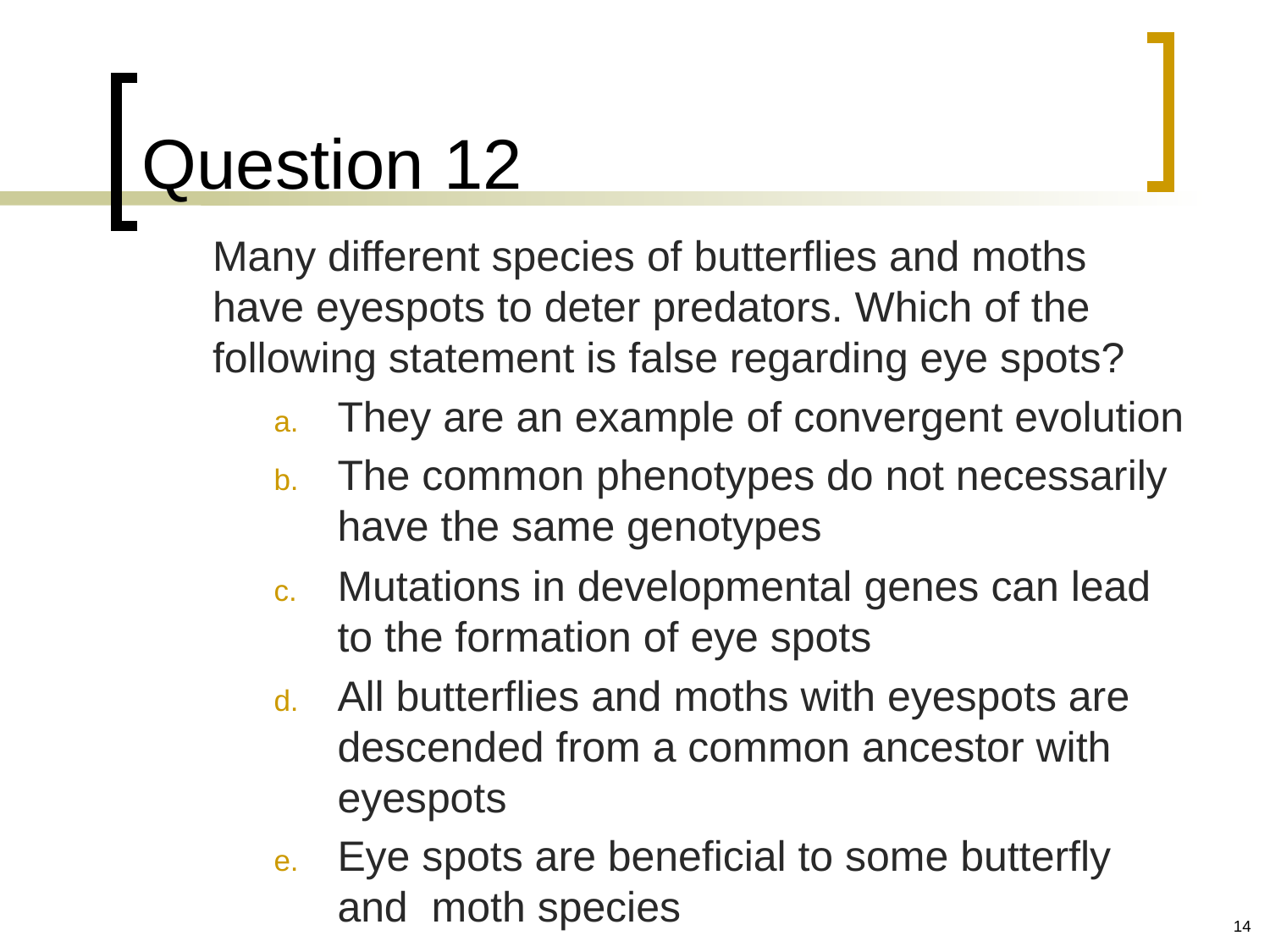

# Question 12
	Many different species of butterflies and moths have eyespots to deter predators. Which of the following statement is false regarding eye spots?
They are an example of convergent evolution
The common phenotypes do not necessarily have the same genotypes
Mutations in developmental genes can lead to the formation of eye spots
All butterflies and moths with eyespots are descended from a common ancestor with eyespots
Eye spots are beneficial to some butterfly and  moth species